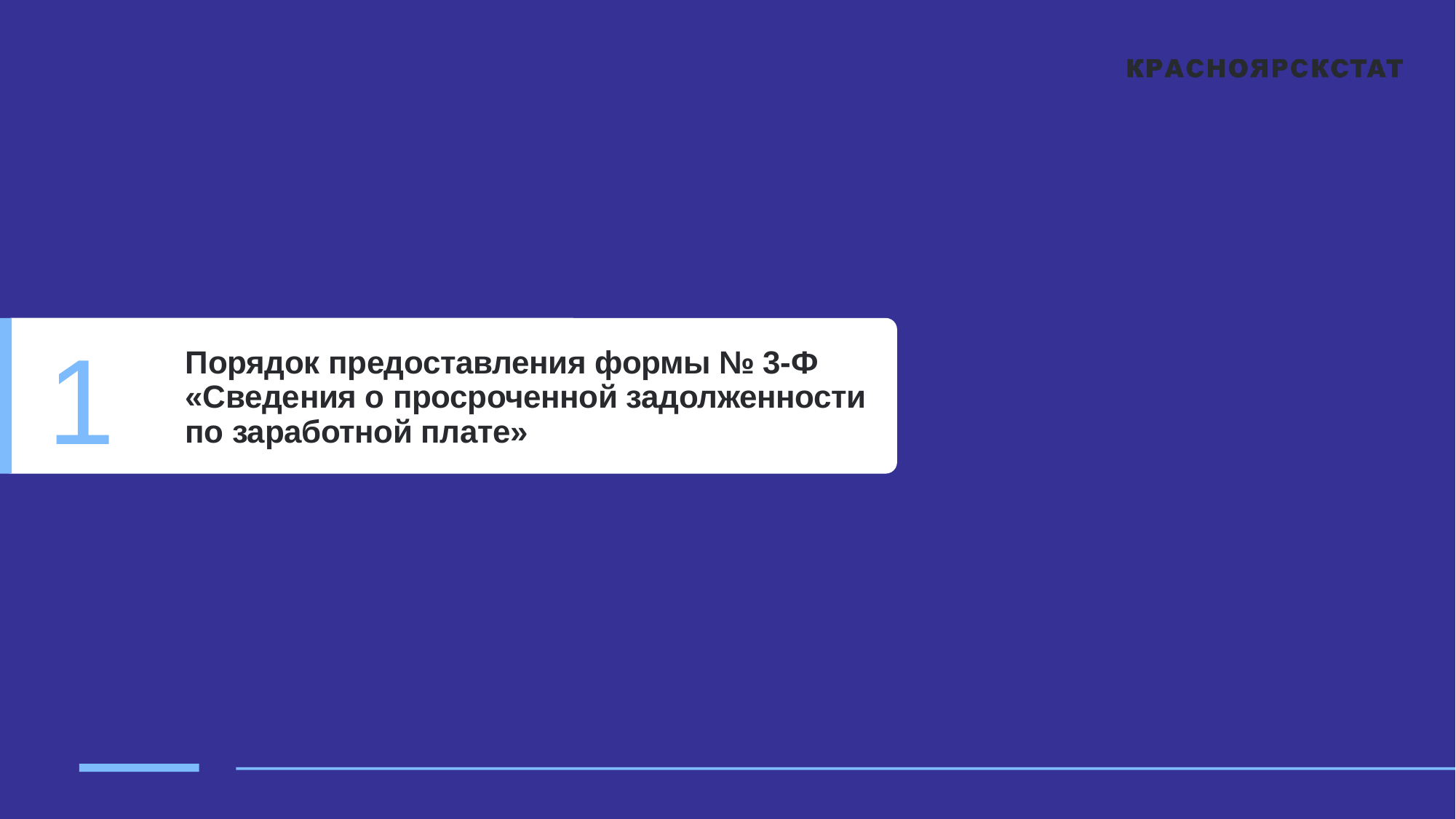

# 1
Порядок предоставления формы № 3-Ф «Сведения о просроченной задолженности по заработной плате»